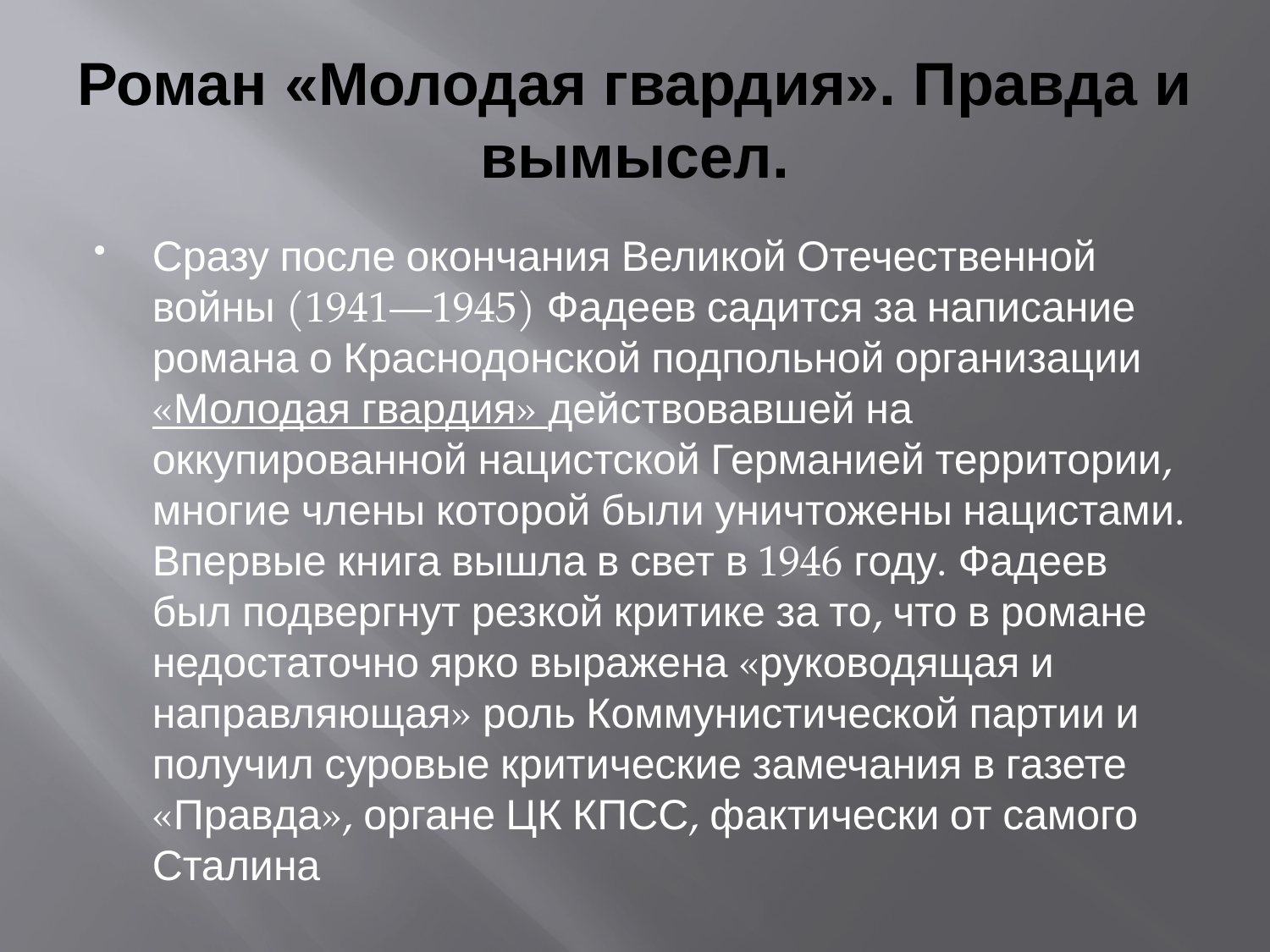

# Роман «Молодая гвардия». Правда и вымысел.
Сразу после окончания Великой Отечественной войны (1941—1945) Фадеев садится за написание романа о Краснодонской подпольной организации «Молодая гвардия» действовавшей на оккупированной нацистской Германией территории, многие члены которой были уничтожены нацистами. Впервые книга вышла в свет в 1946 году. Фадеев был подвергнут резкой критике за то, что в романе недостаточно ярко выражена «руководящая и направляющая» роль Коммунистической партии и получил суровые критические замечания в газете «Правда», органе ЦК КПСС, фактически от самого Сталина